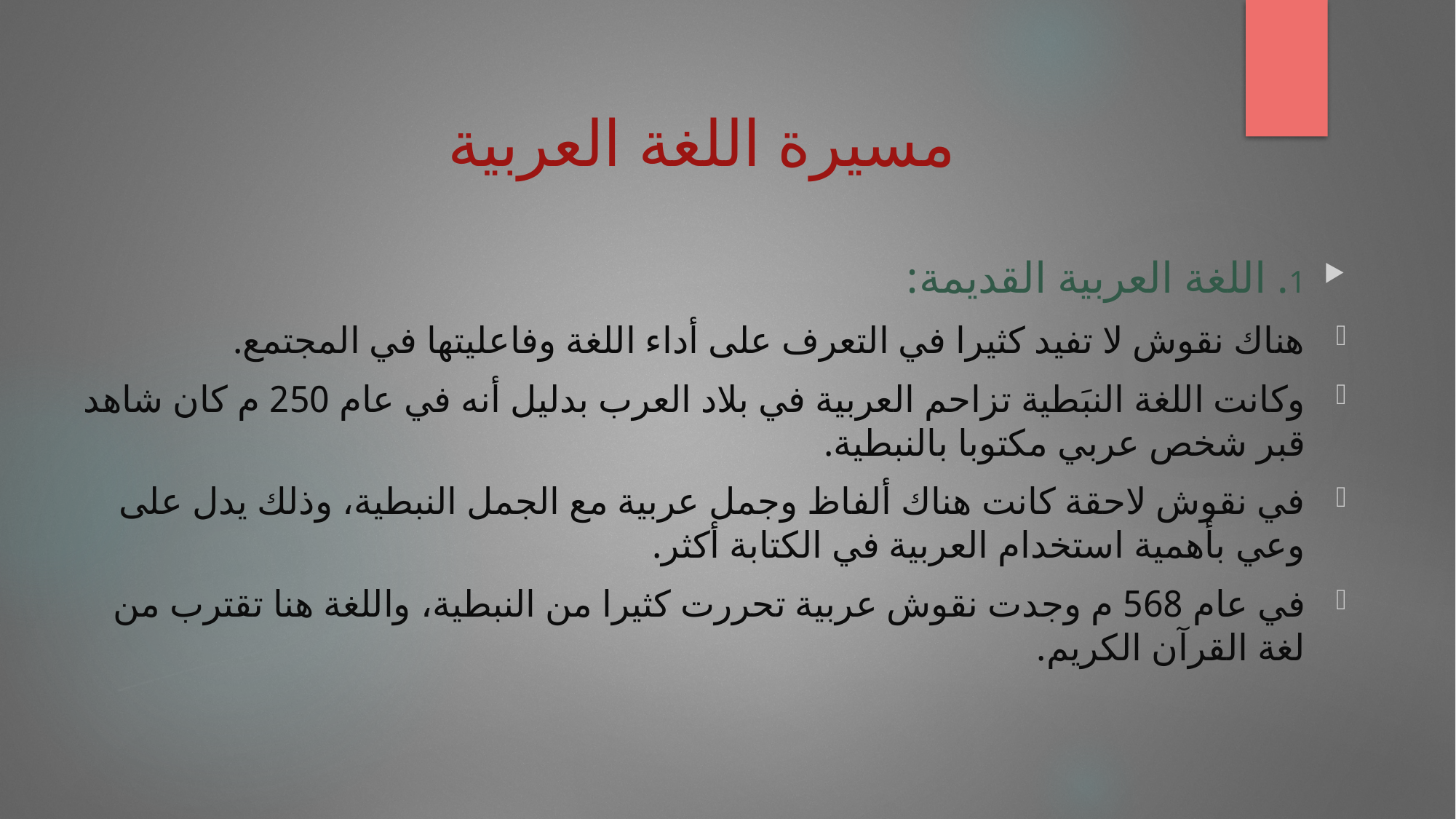

# مسيرة اللغة العربية
1. اللغة العربية القديمة:
هناك نقوش لا تفيد كثيرا في التعرف على أداء اللغة وفاعليتها في المجتمع.
وكانت اللغة النبَطية تزاحم العربية في بلاد العرب بدليل أنه في عام 250 م كان شاهد قبر شخص عربي مكتوبا بالنبطية.
في نقوش لاحقة كانت هناك ألفاظ وجمل عربية مع الجمل النبطية، وذلك يدل على وعي بأهمية استخدام العربية في الكتابة أكثر.
في عام 568 م وجدت نقوش عربية تحررت كثيرا من النبطية، واللغة هنا تقترب من لغة القرآن الكريم.